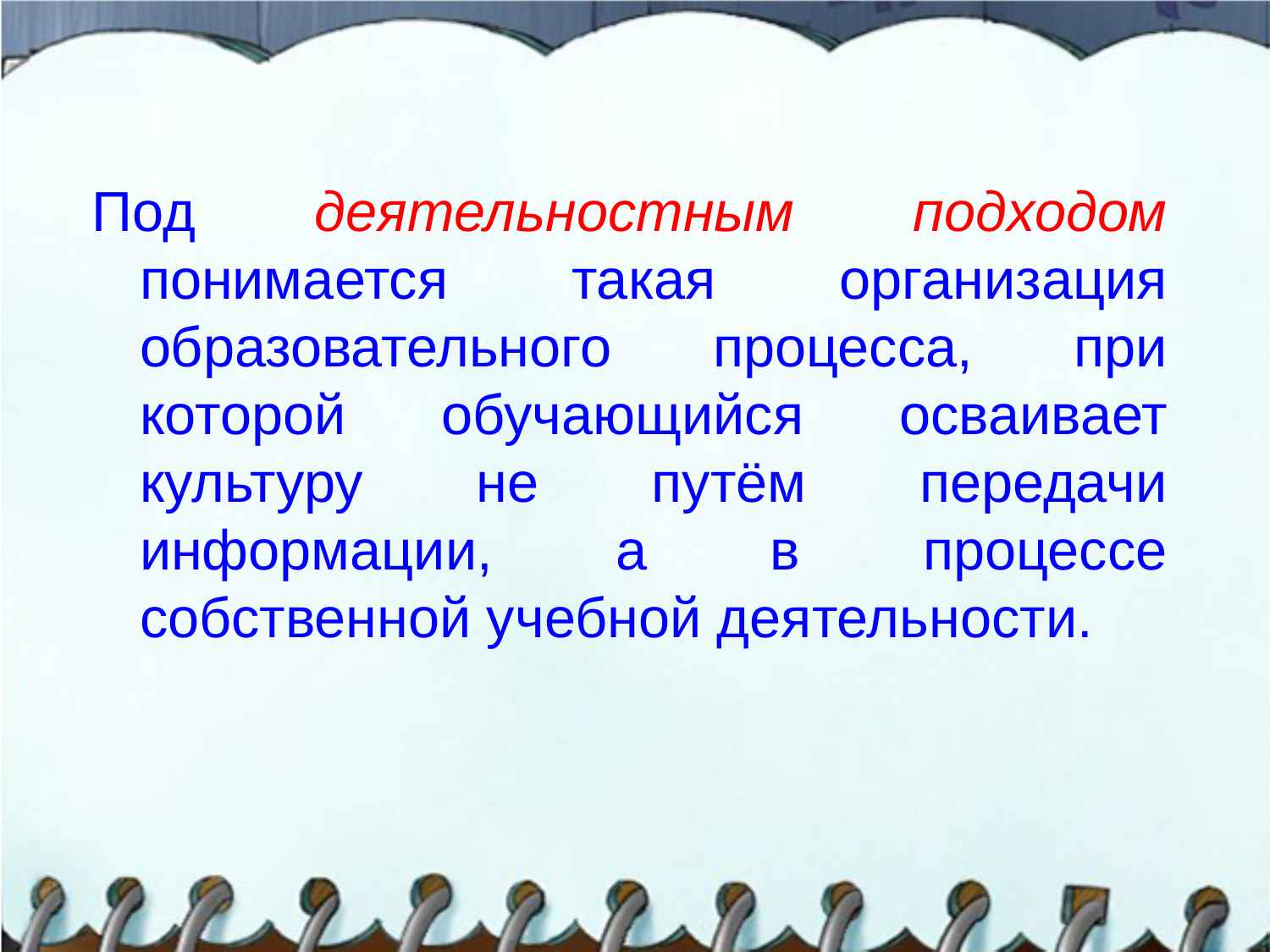

Под деятельностным подходом понимается такая организация образовательного процесса, при которой обучающийся осваивает культуру не путём передачи информации, а в процессе собственной учебной деятельности.